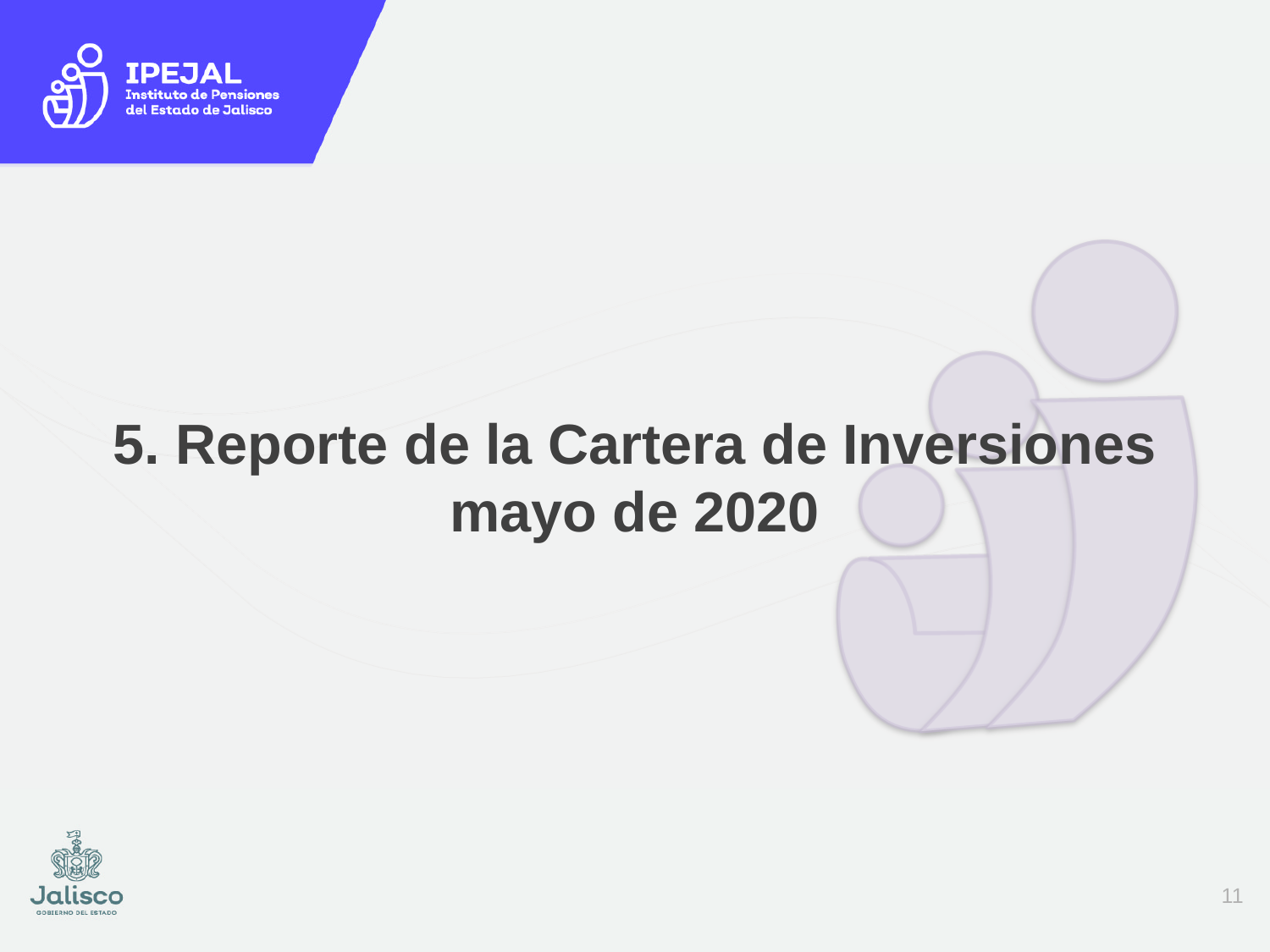

5. Reporte de la Cartera de Inversiones mayo de 2020
11